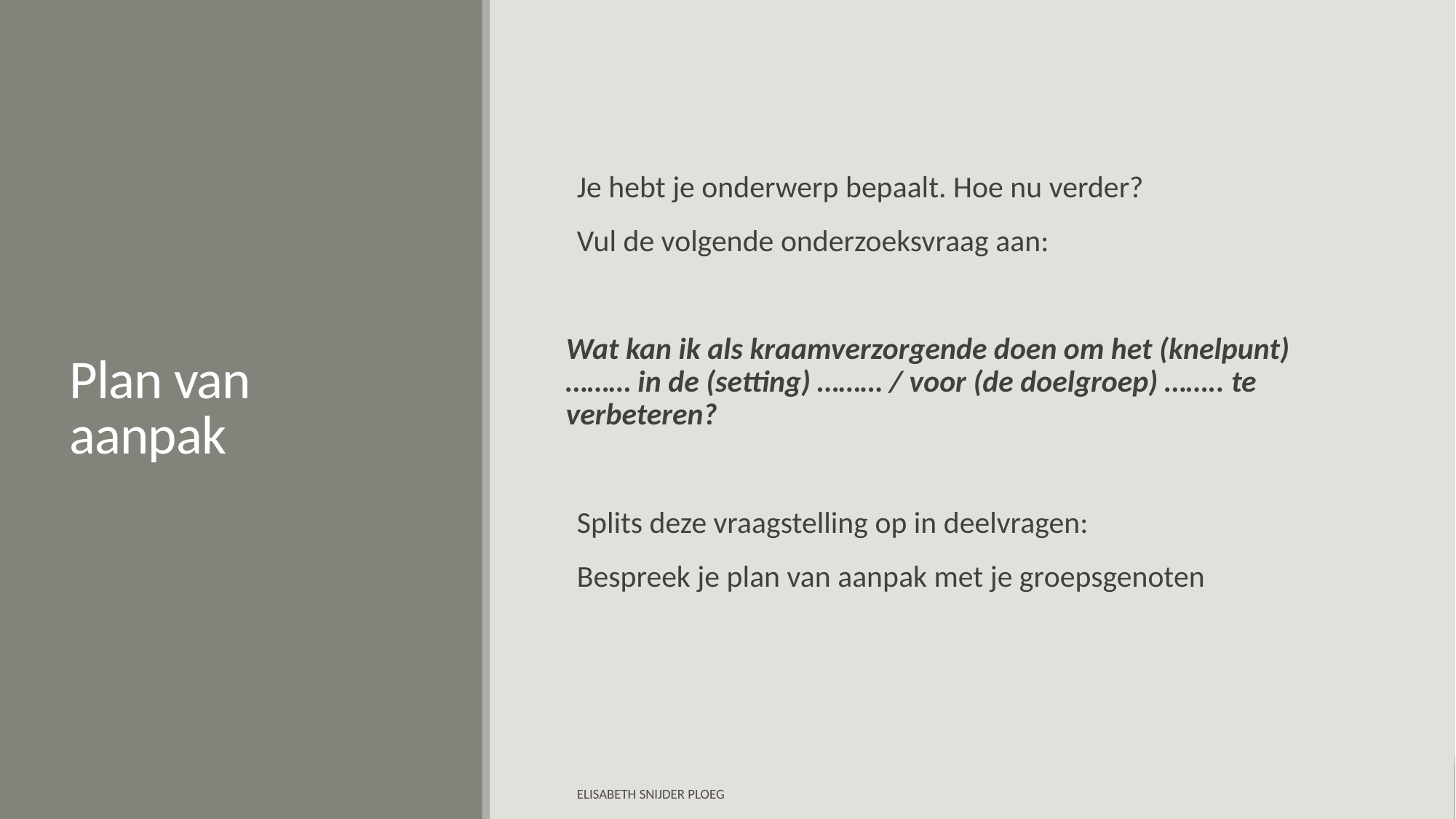

# Plan van aanpak
Je hebt je onderwerp bepaalt. Hoe nu verder?
Vul de volgende onderzoeksvraag aan:

Wat kan ik als kraamverzorgende doen om het (knelpunt) ……… in de (setting) ……… / voor (de doelgroep) …….. te verbeteren?

Splits deze vraagstelling op in deelvragen:
Bespreek je plan van aanpak met je groepsgenoten

Elisabeth Snijder Ploeg